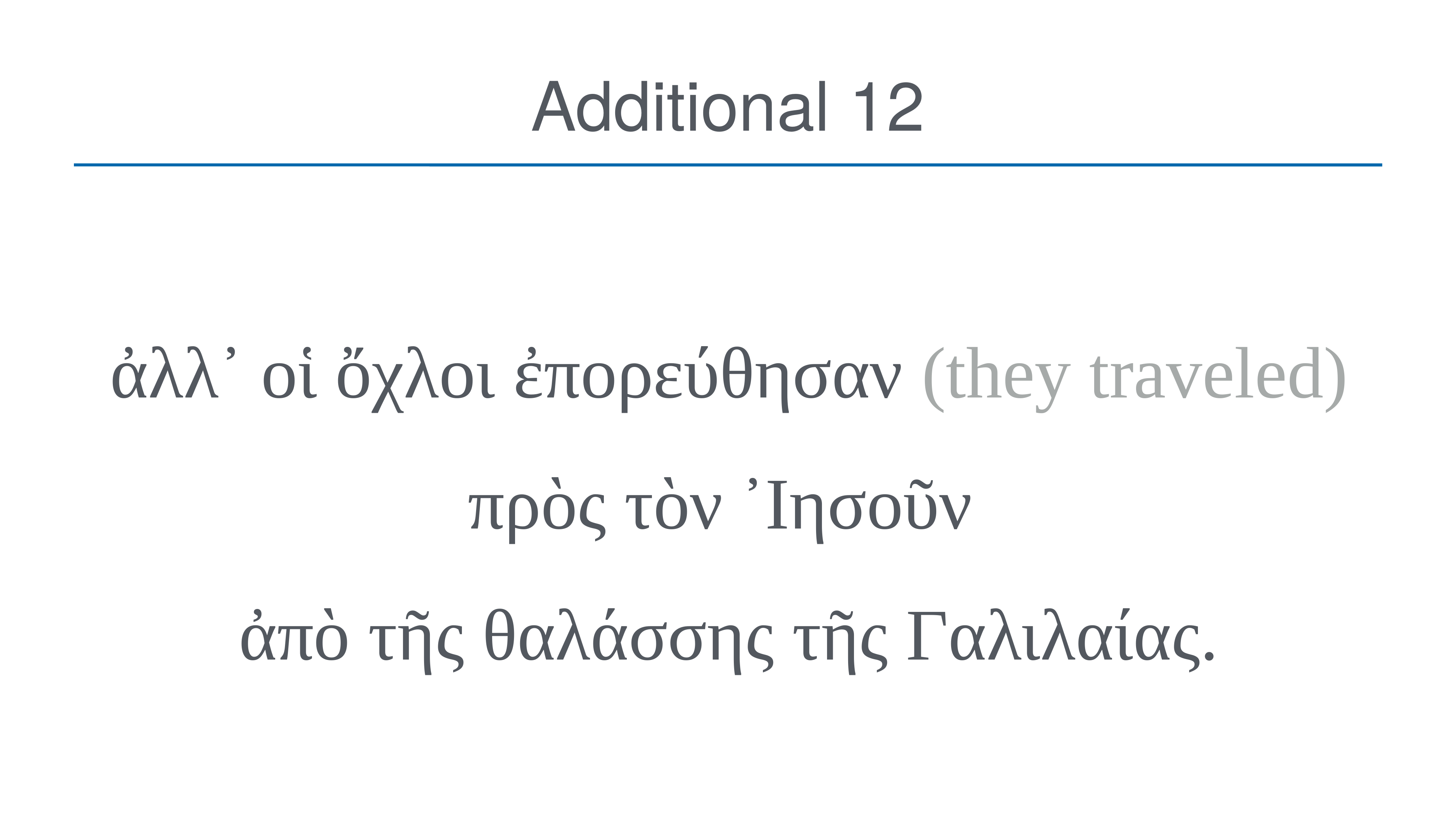

# Additional 12
ἀλλ᾽ οἱ ὄχλοι ἐπορεύθησαν (they traveled) πρὸς τὸν ᾽Ιησοῦν
ἀπὸ τῆς θαλάσσης τῆς Γαλιλαίας.